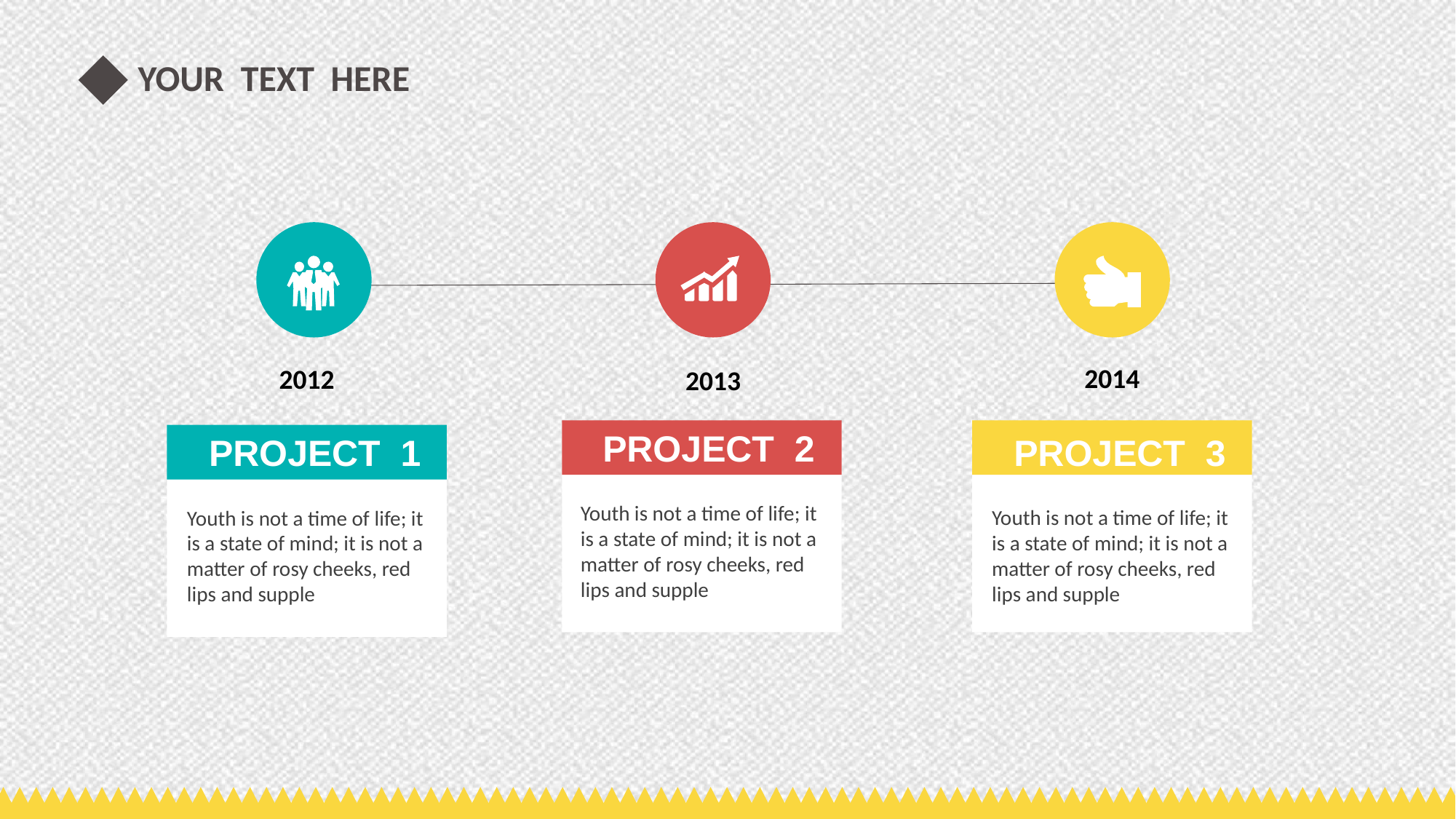

YOUR  TEXT  HERE

2014
2012
2013

PROJECT  2
Youth is not a time of life; it is a state of mind; it is not a matter of rosy cheeks, red lips and supple

PROJECT  3
Youth is not a time of life; it is a state of mind; it is not a matter of rosy cheeks, red lips and supple
PROJECT  1

Youth is not a time of life; it is a state of mind; it is not a matter of rosy cheeks, red lips and supple